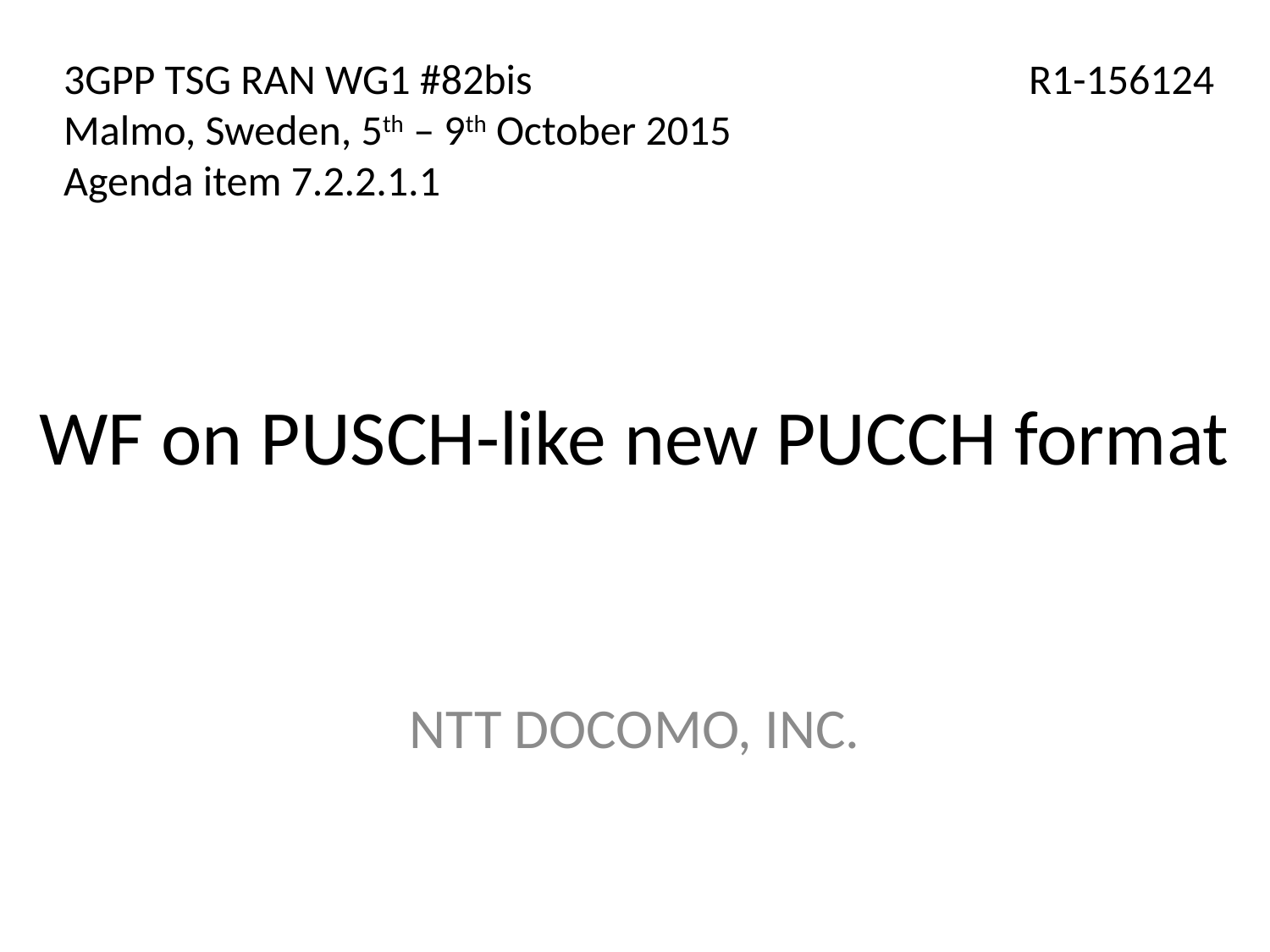

3GPP TSG RAN WG1 #82bis
Malmo, Sweden, 5th – 9th October 2015
Agenda item 7.2.2.1.1
R1-156124
# WF on PUSCH-like new PUCCH format
NTT DOCOMO, INC.